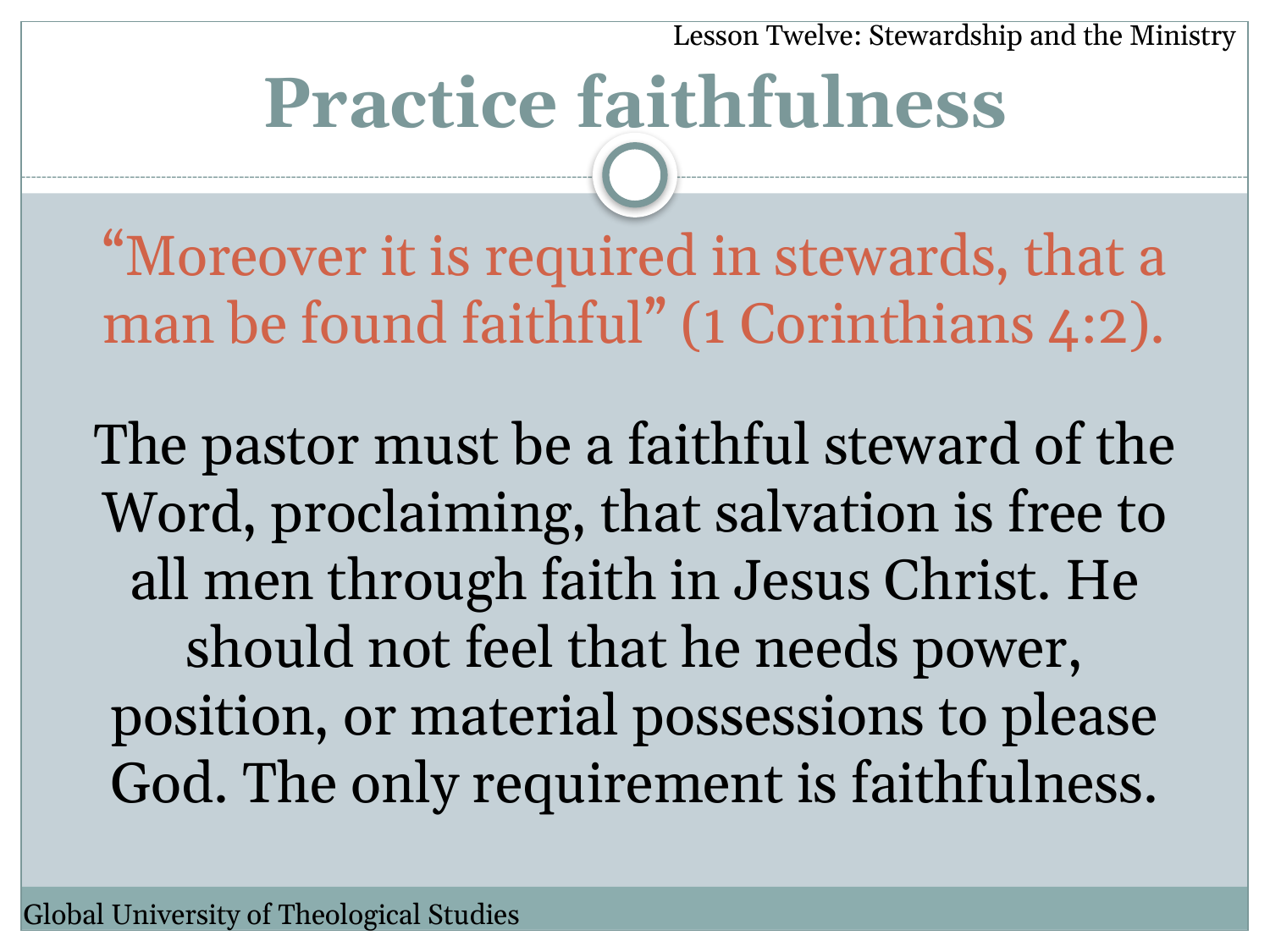

Lesson Twelve: Stewardship and the Ministry
# Practice faithfulness
“Moreover it is required in stewards, that a man be found faithful” (1 Corinthians 4:2).
The pastor must be a faithful steward of the Word, proclaiming, that salvation is free to all men through faith in Jesus Christ. He should not feel that he needs power, position, or material possessions to please God. The only requirement is faithfulness.
Global University of Theological Studies